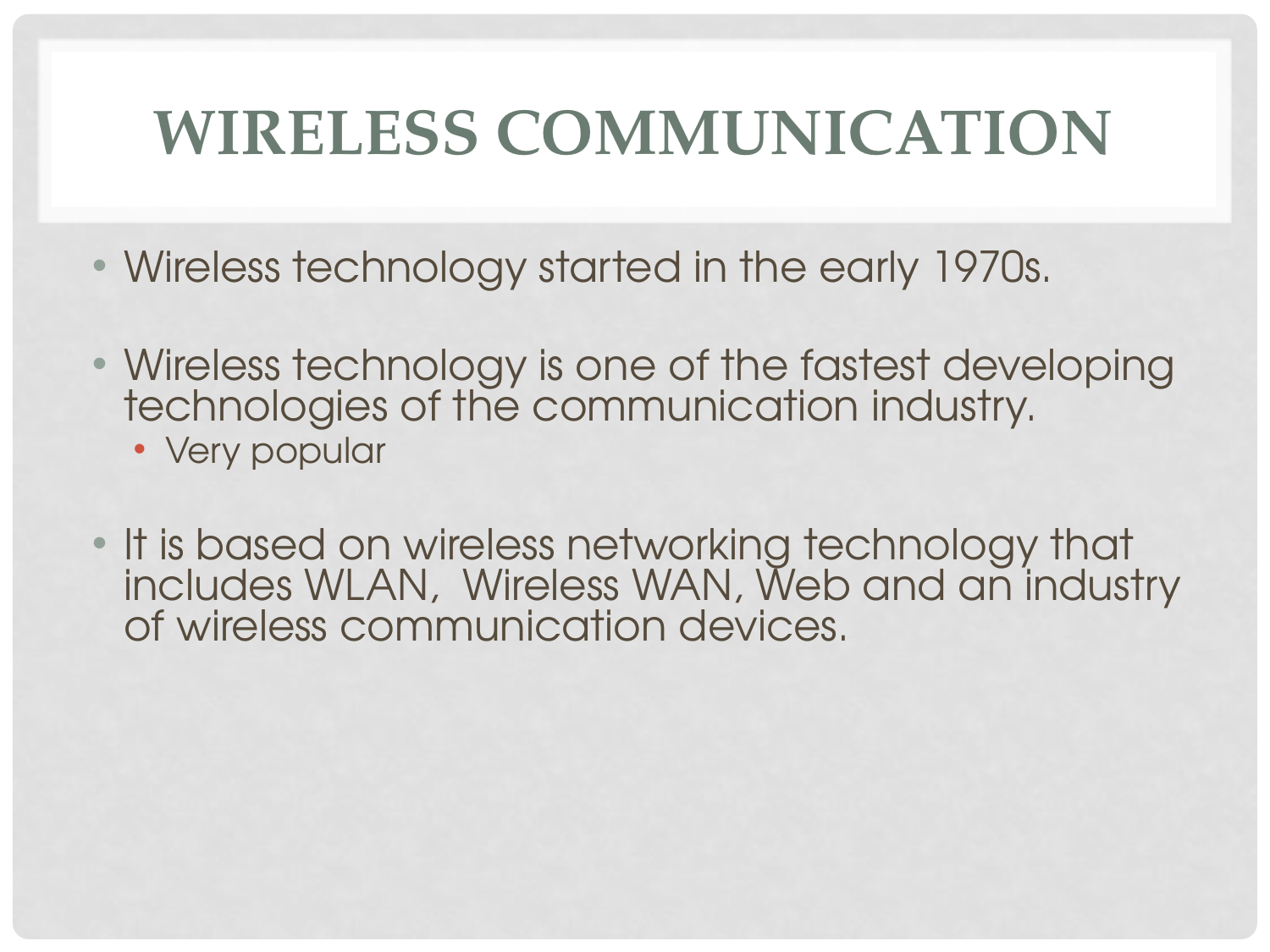

# Wireless Communication
Wireless technology started in the early 1970s.

Wireless technology is one of the fastest developing technologies of the communication industry.
Very popular

It is based on wireless networking technology that includes WLAN,  Wireless WAN, Web and an industry of wireless communication devices.